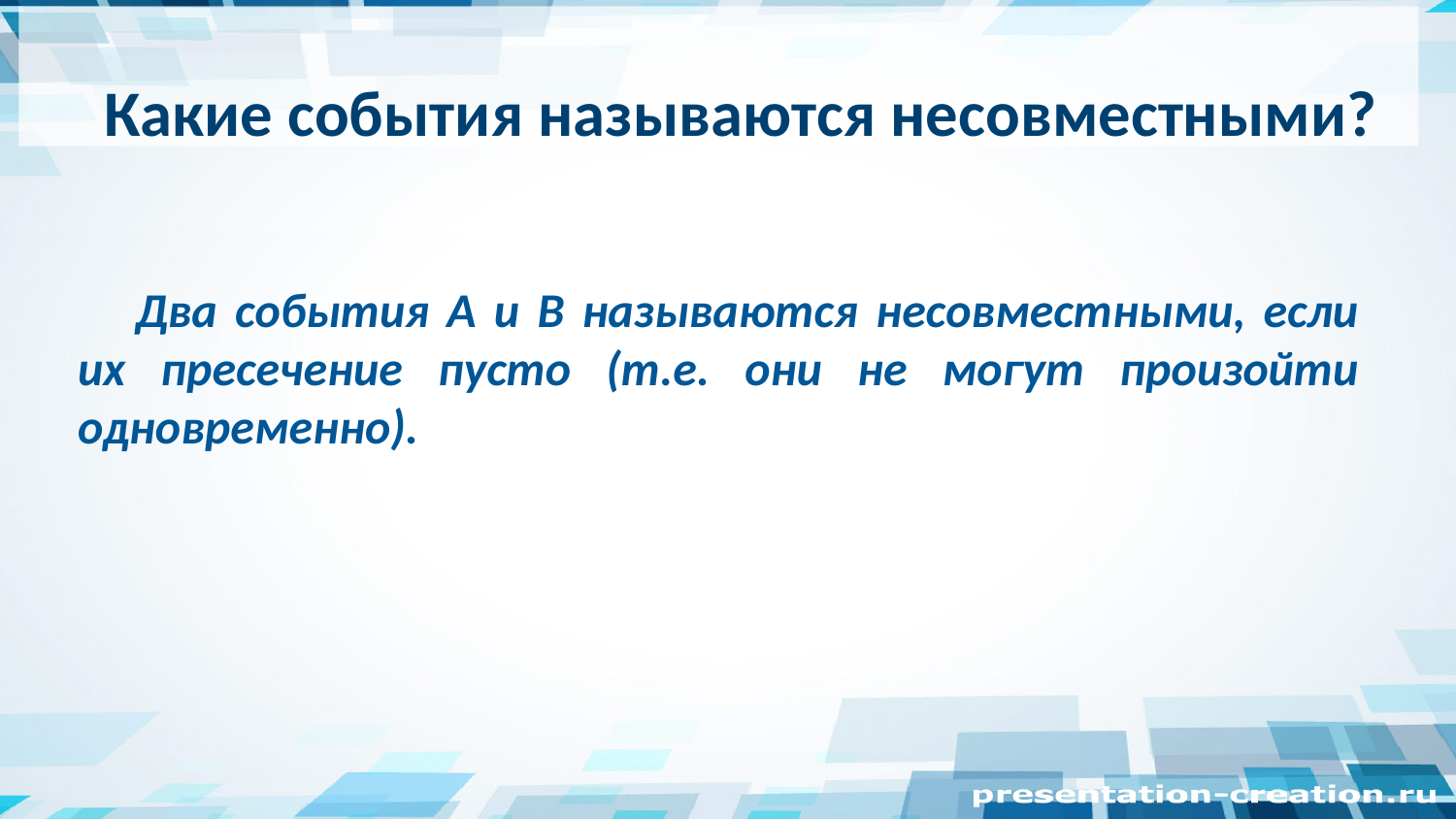

# Какие события называются несовместными?
Два события А и В называются несовместными, если их пресечение пусто (т.е. они не могут произойти одновременно).